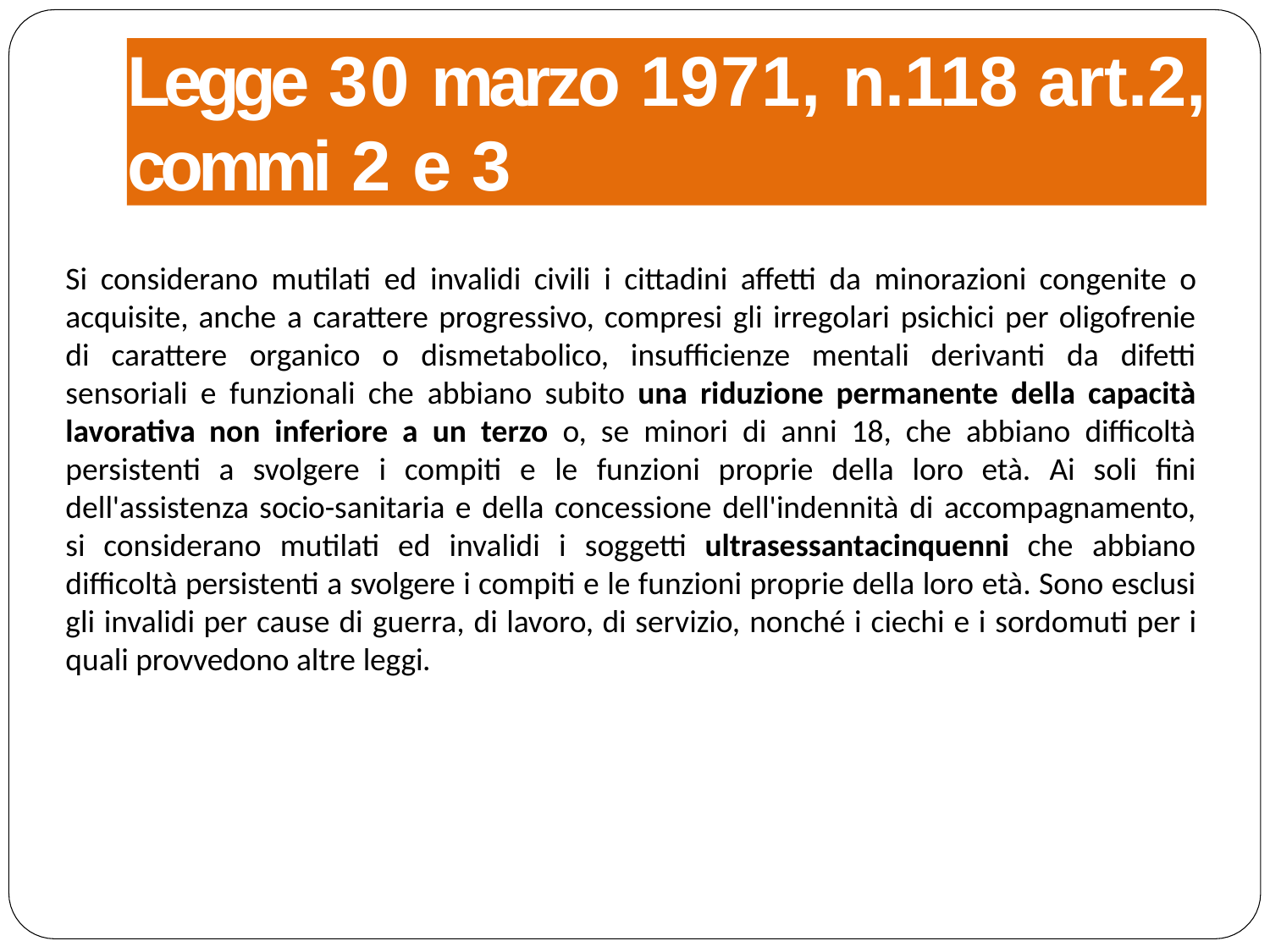

Legge 30 marzo 1971, n.118 art.2,
commi 2 e 3
Si considerano mutilati ed invalidi civili i cittadini affetti da minorazioni congenite o acquisite, anche a carattere progressivo, compresi gli irregolari psichici per oligofrenie di  carattere  organico  o  dismetabolico,  insufficienze  mentali  derivanti  da  difetti sensoriali e funzionali che abbiano subito una riduzione permanente della capacità lavorativa non inferiore a un terzo o, se minori di anni 18, che abbiano difficoltà persistenti  a  svolgere  i  compiti  e  le  funzioni  proprie  della  loro  età.  Ai  soli  fini dell'assistenza socio-sanitaria e della concessione dell'indennità di accompagnamento, si  considerano  mutilati  ed  invalidi  i  soggetti  ultrasessantacinquenni  che  abbiano difficoltà persistenti a svolgere i compiti e le funzioni proprie della loro età. Sono esclusi gli invalidi per cause di guerra, di lavoro, di servizio, nonché i ciechi e i sordomuti per i quali provvedono altre leggi.